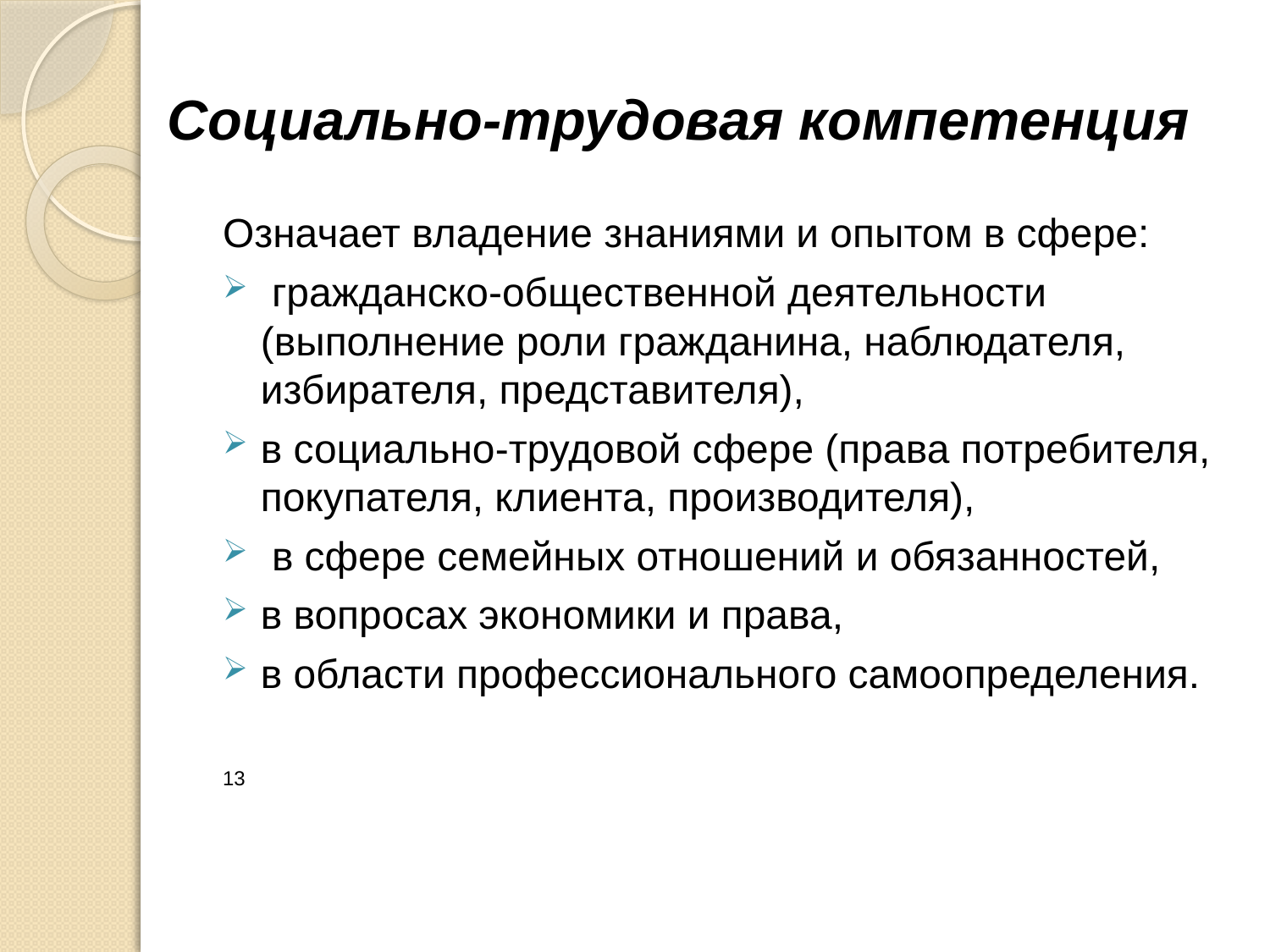

# Социально-трудовая компетенция
Означает владение знаниями и опытом в сфере:
 гражданско-общественной деятельности (выполнение роли гражданина, наблюдателя, избирателя, представителя),
в социально-трудовой сфере (права потребителя, покупателя, клиента, производителя),
 в сфере семейных отношений и обязанностей,
в вопросах экономики и права,
в области профессионального самоопределения.

13